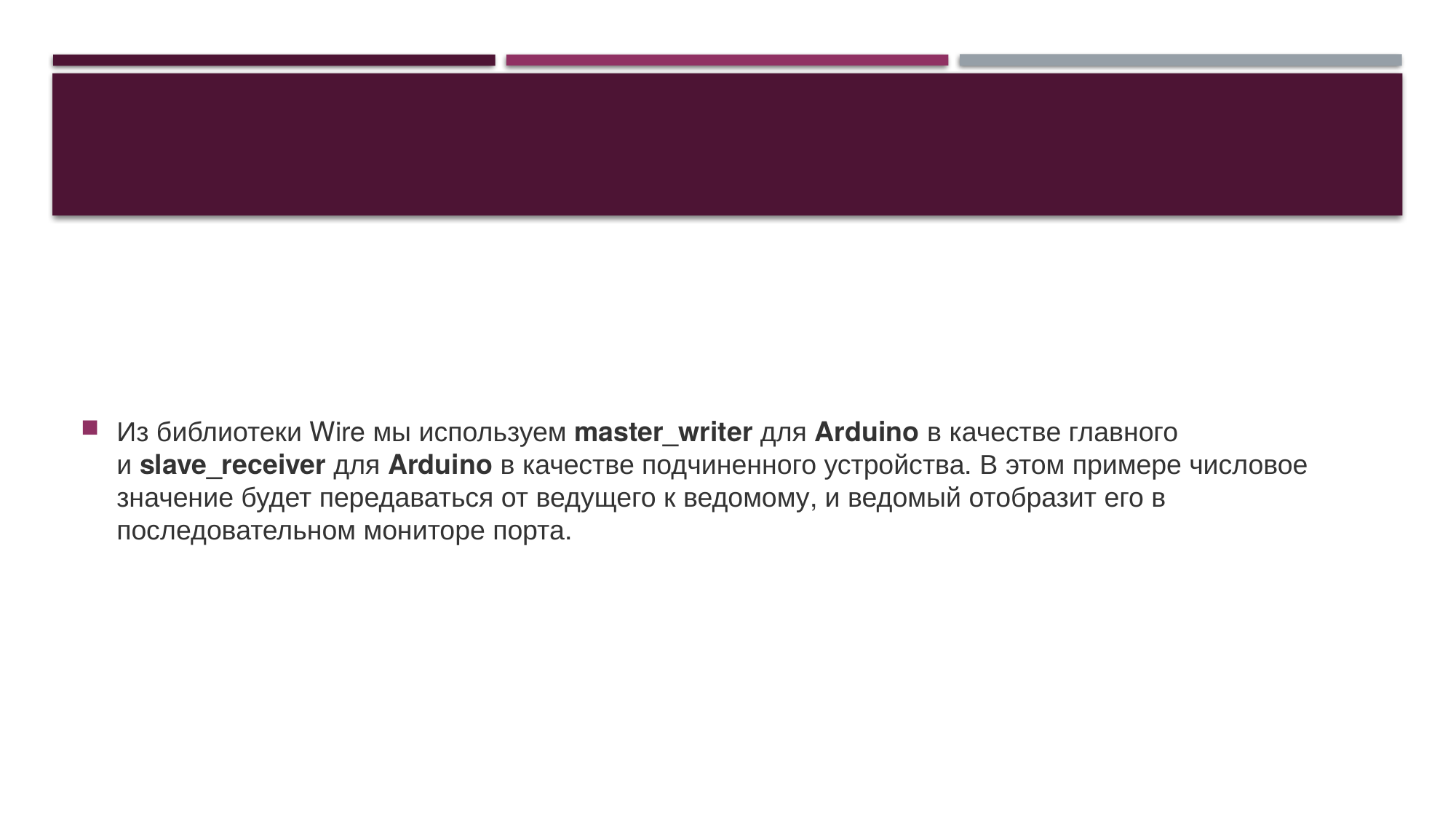

#
Из библиотеки Wire мы используем master_writer для Arduino в качестве главного и slave_receiver для Arduino в качестве подчиненного устройства. В этом примере числовое значение будет передаваться от ведущего к ведомому, и ведомый отобразит его в последовательном мониторе порта.